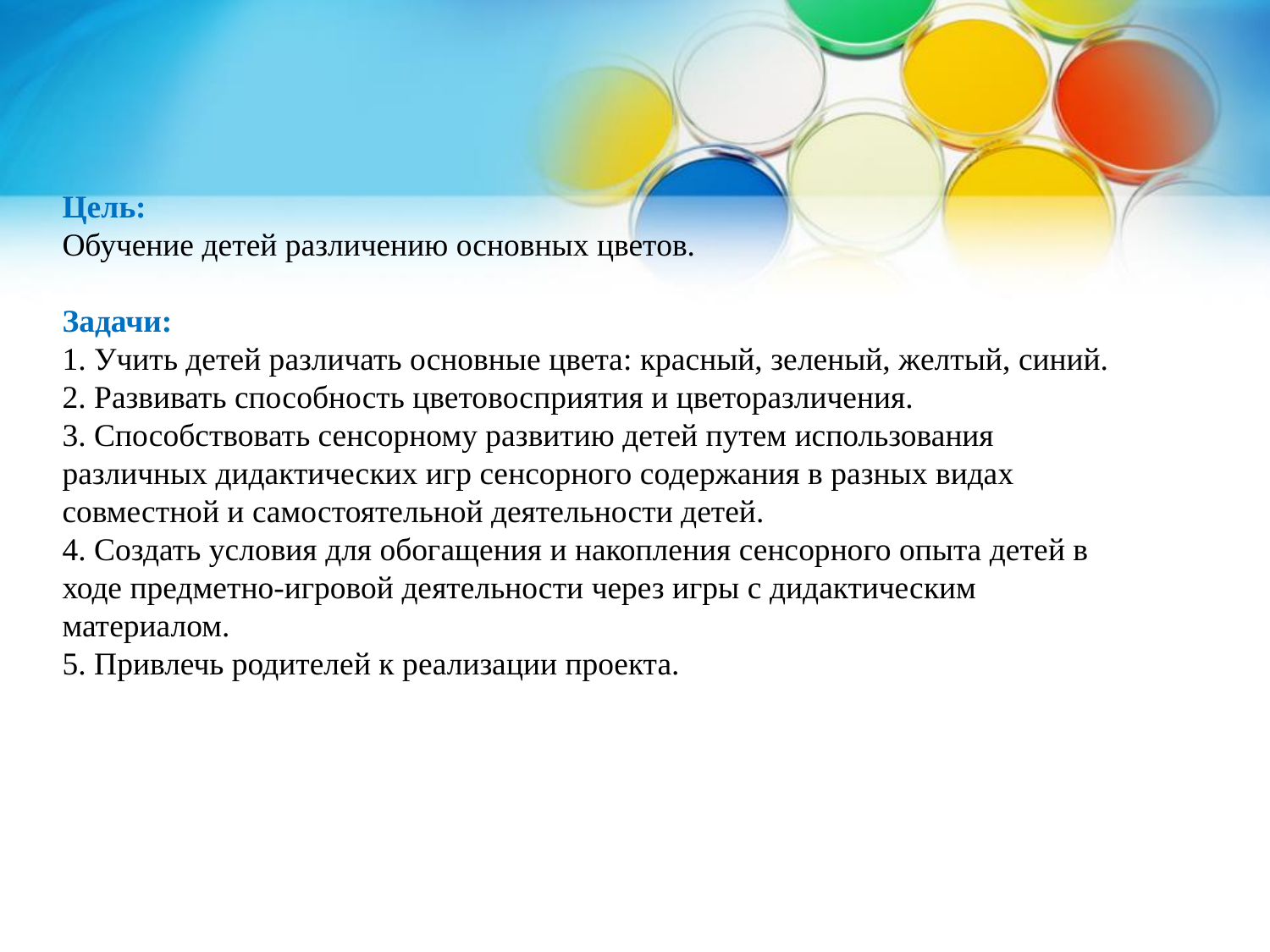

# Цель: Обучение детей различению основных цветов. Задачи: 1. Учить детей различать основные цвета: красный, зеленый, желтый, синий. 2. Развивать способность цветовосприятия и цветоразличения. 3. Способствовать сенсорному развитию детей путем использования различных дидактических игр сенсорного содержания в разных видах совместной и самостоятельной деятельности детей. 4. Создать условия для обогащения и накопления сенсорного опыта детей в ходе предметно-игровой деятельности через игры с дидактическим материалом. 5. Привлечь родителей к реализации проекта.